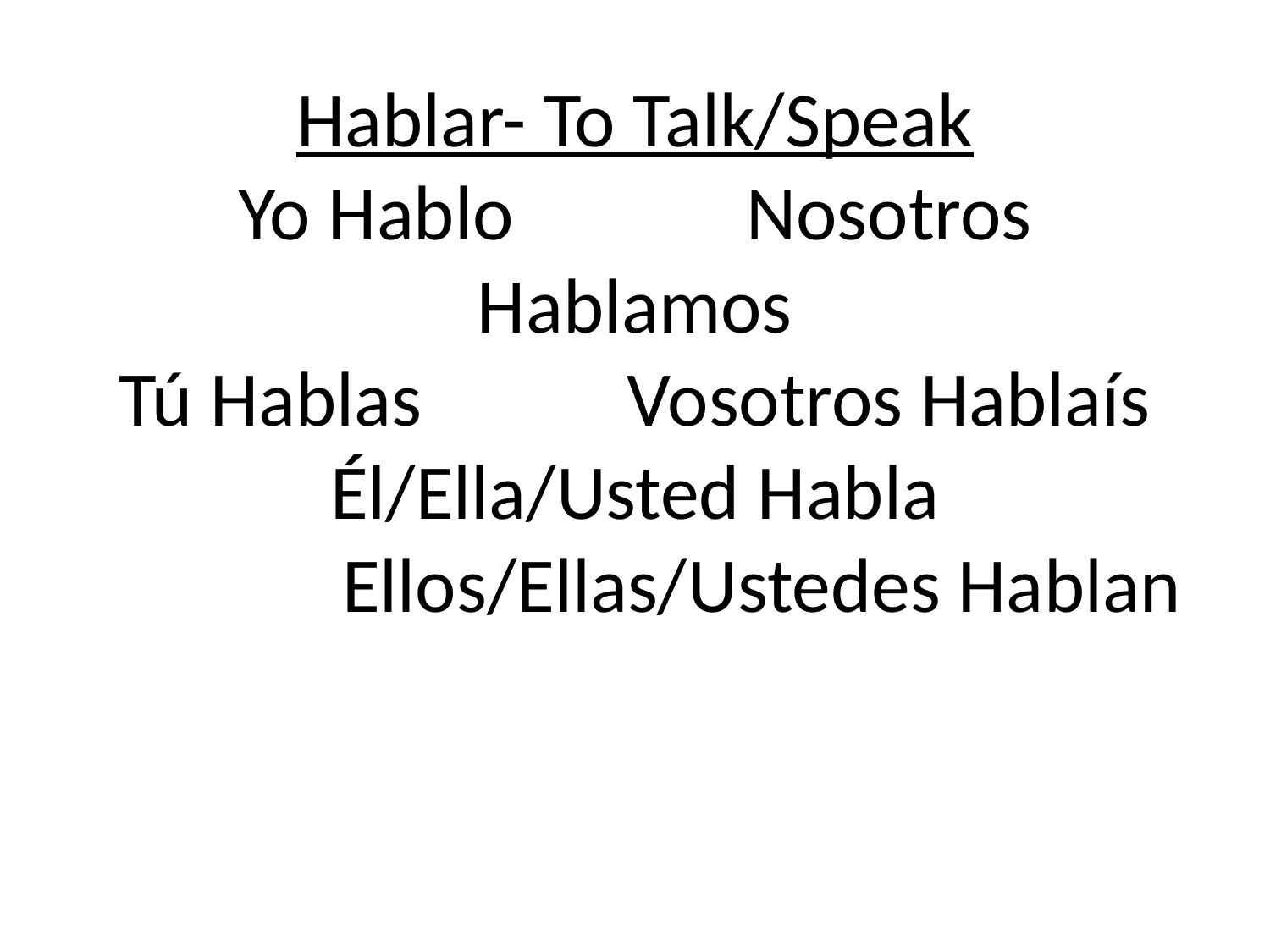

# Hablar- To Talk/Speak Yo Hablo		Nosotros Hablamos Tú Hablas		Vosotros Hablaís Él/Ella/Usted Habla Ellos/Ellas/Ustedes Hablan